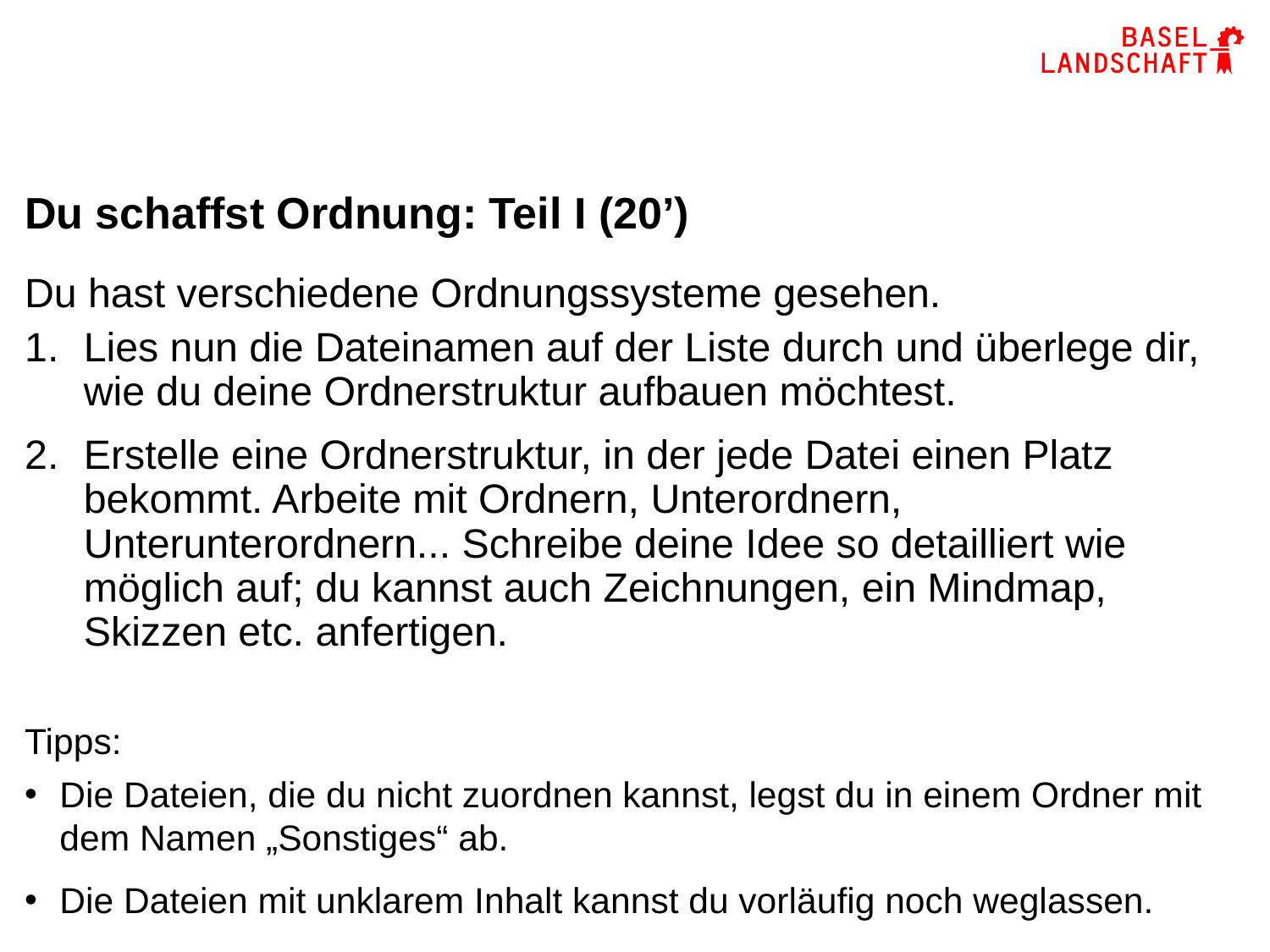

# Du schaffst Ordnung: Teil I (20’)
Du hast verschiedene Ordnungssysteme gesehen.
Lies nun die Dateinamen auf der Liste durch und überlege dir, wie du deine Ordnerstruktur aufbauen möchtest.
Erstelle eine Ordnerstruktur, in der jede Datei einen Platz bekommt. Arbeite mit Ordnern, Unterordnern, Unterunterordnern... Schreibe deine Idee so detailliert wie möglich auf; du kannst auch Zeichnungen, ein Mindmap, Skizzen etc. anfertigen.

Tipps:
Die Dateien, die du nicht zuordnen kannst, legst du in einem Ordner mit dem Namen „Sonstiges“ ab.
Die Dateien mit unklarem Inhalt kannst du vorläufig noch weglassen.